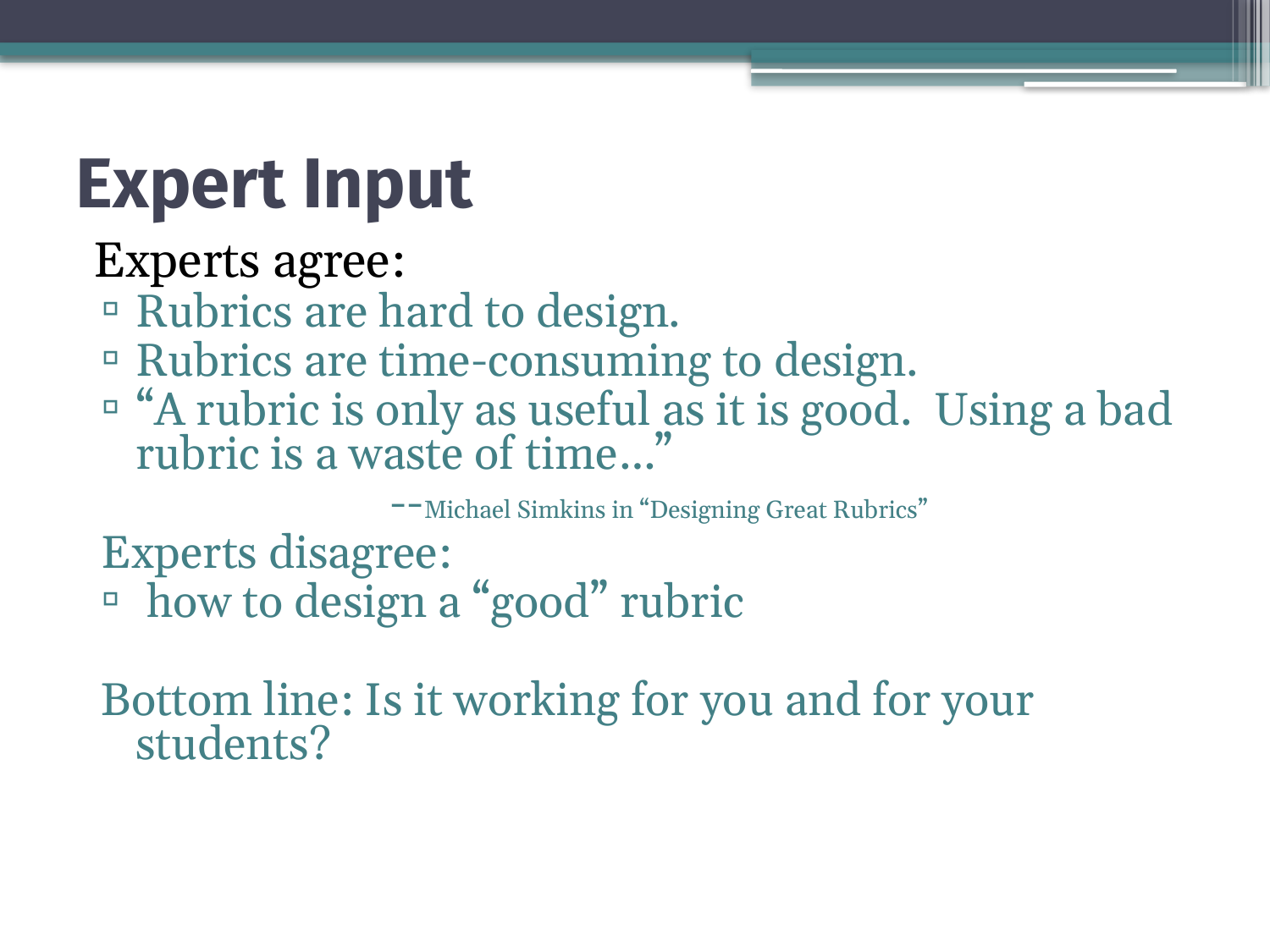

# Expert Input
    Experts agree:
Rubrics are hard to design.
Rubrics are time-consuming to design.
“A rubric is only as useful as it is good.  Using a bad rubric is a waste of time…”
			--Michael Simkins in “Designing Great Rubrics”
Experts disagree:
 how to design a “good” rubric

Bottom line: Is it working for you and for your students?